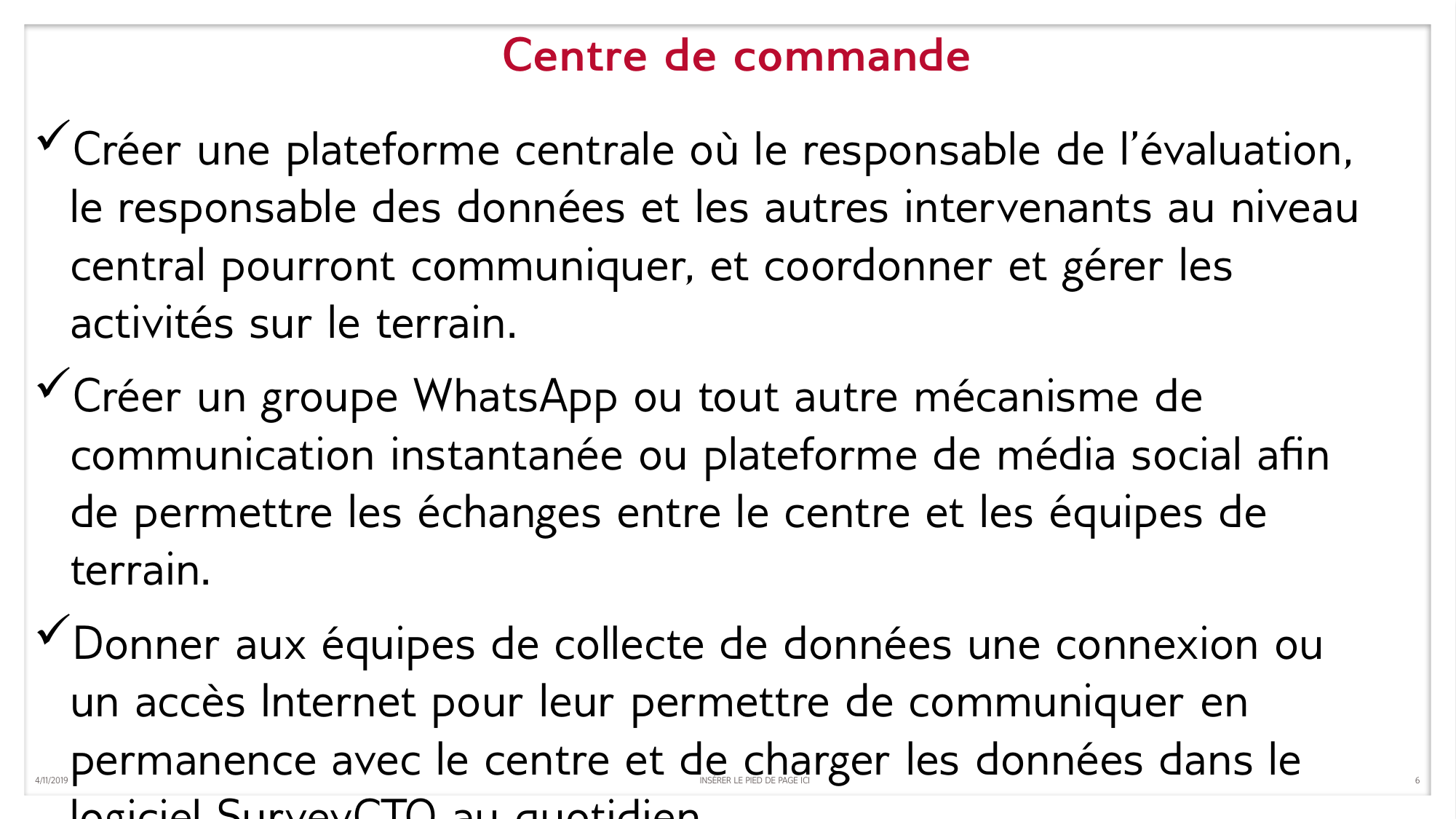

4/11/2019
                    INSÉRER LE PIED DE PAGE ICI
6
# Centre de commande
Créer une plateforme centrale où le responsable de l’évaluation,
le responsable des données et les autres intervenants au niveau central pourront communiquer, et coordonner et gérer les activités sur le terrain.
Créer un groupe WhatsApp ou tout autre mécanisme de communication instantanée ou plateforme de média social afin de permettre les échanges entre le centre et les équipes de terrain.
Donner aux équipes de collecte de données une connexion ou un accès Internet pour leur permettre de communiquer en permanence avec le centre et de charger les données dans le logiciel SurveyCTO au quotidien.